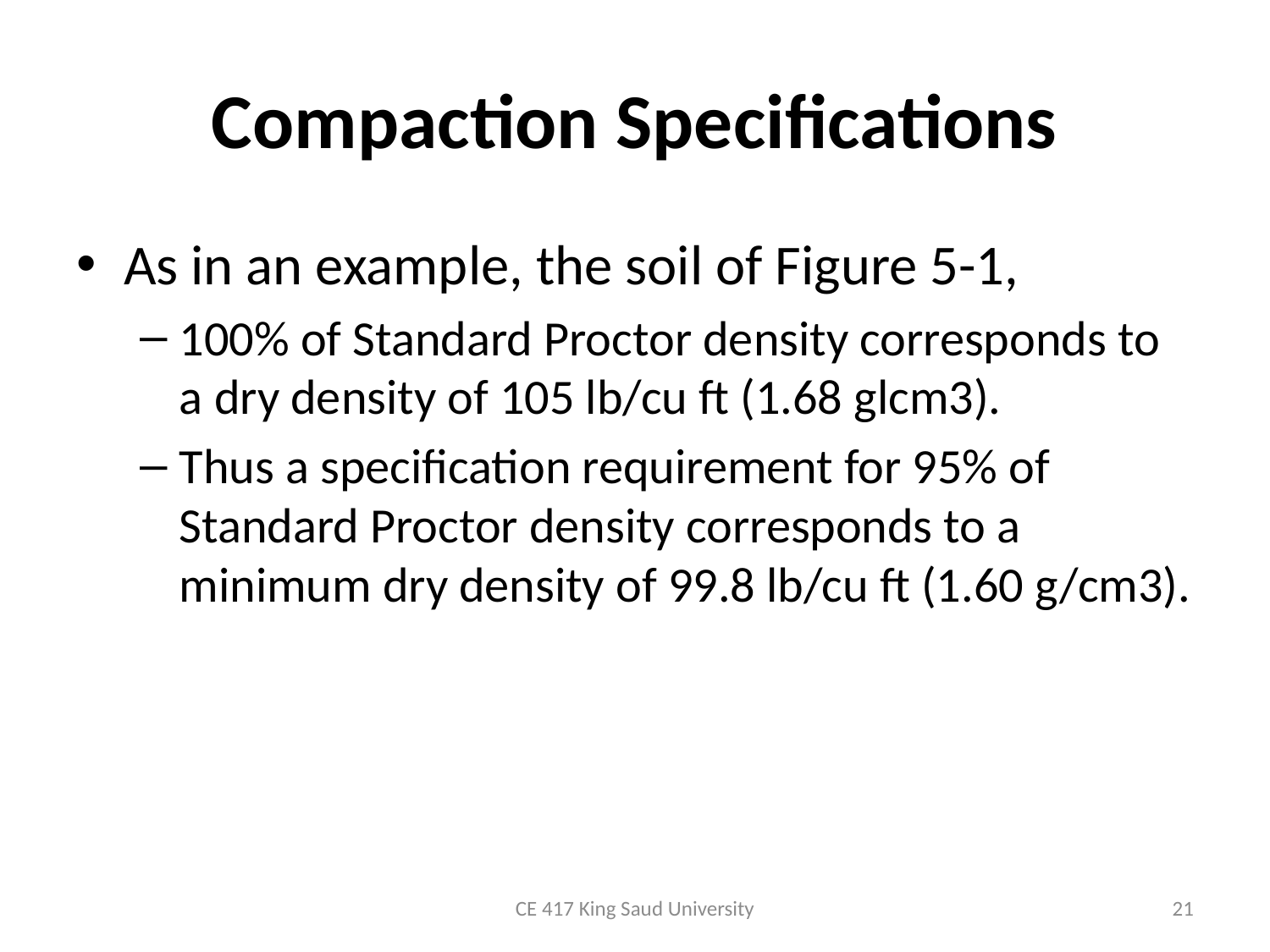

# Compaction Specifications
As in an example, the soil of Figure 5-1,
100% of Standard Proctor density corresponds to a dry density of 105 lb/cu ft (1.68 glcm3).
Thus a specification requirement for 95% of Standard Proctor density corresponds to a minimum dry density of 99.8 lb/cu ft (1.60 g/cm3).
CE 417 King Saud University
21